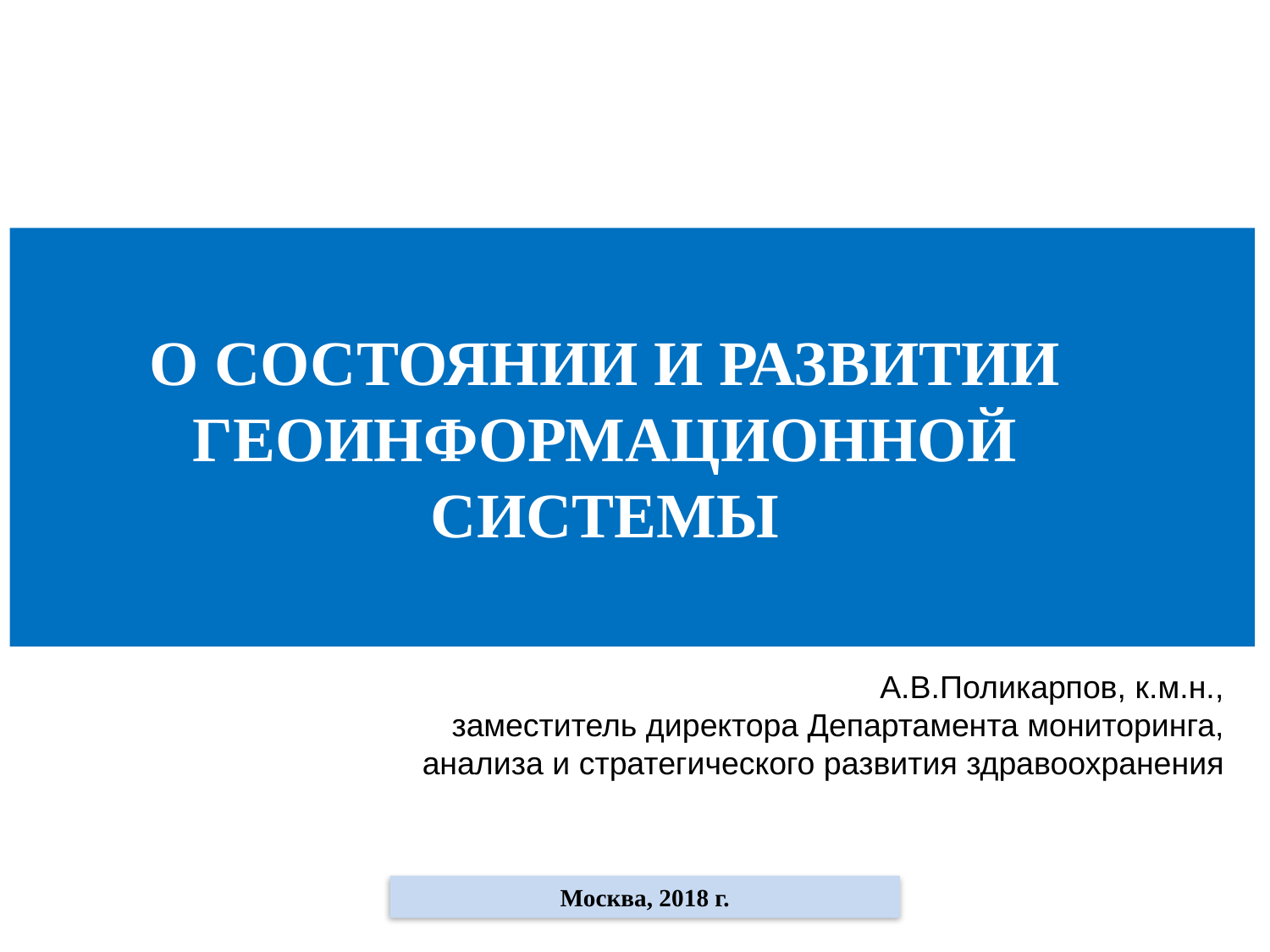

о состоянии и развитии геоинформационной системы
А.В.Поликарпов, к.м.н.,
заместитель директора Департамента мониторинга,
анализа и стратегического развития здравоохранения
Москва, 2018 г.